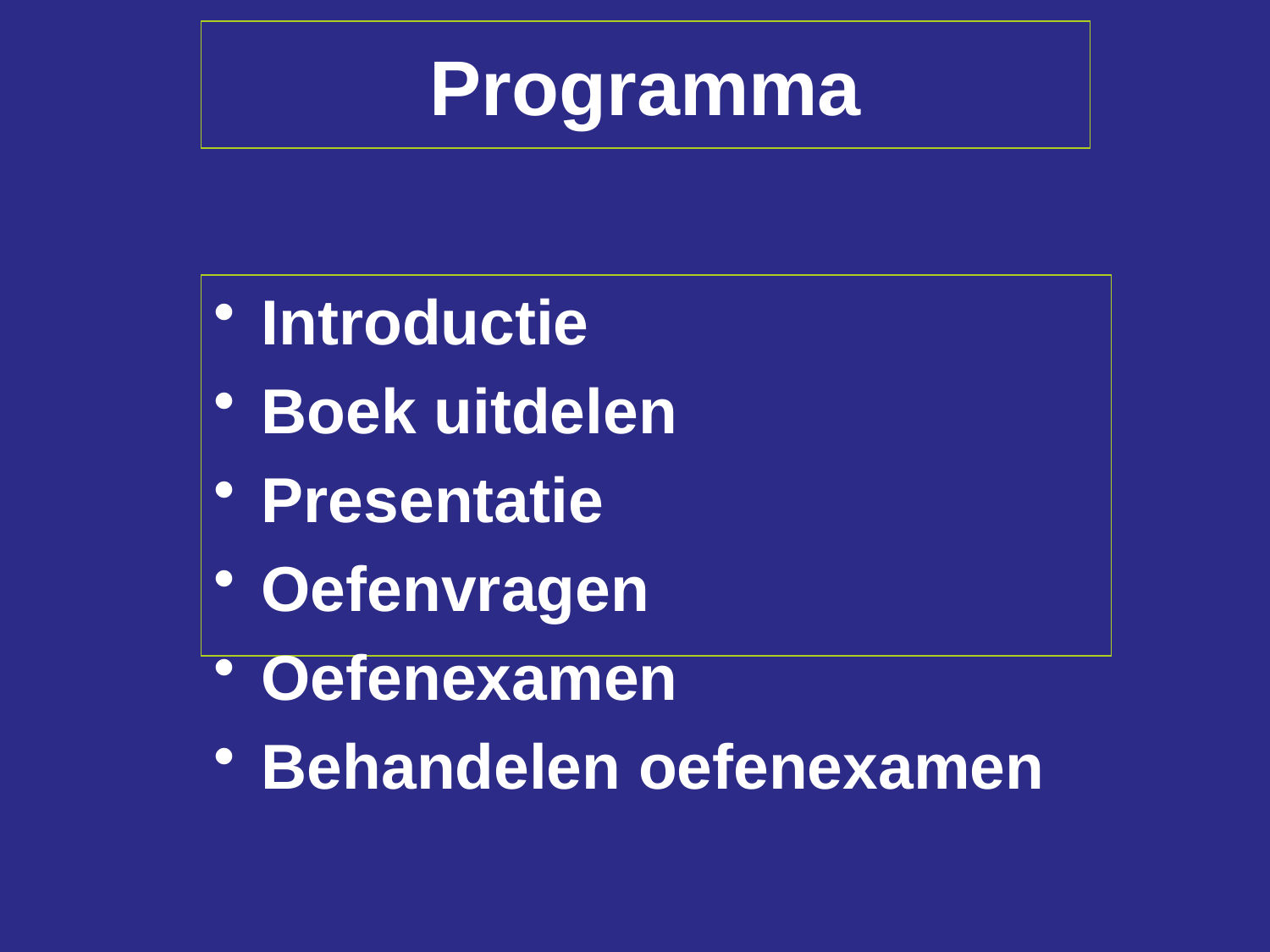

# Programma
Introductie
Boek uitdelen
Presentatie
Oefenvragen
Oefenexamen
Behandelen oefenexamen